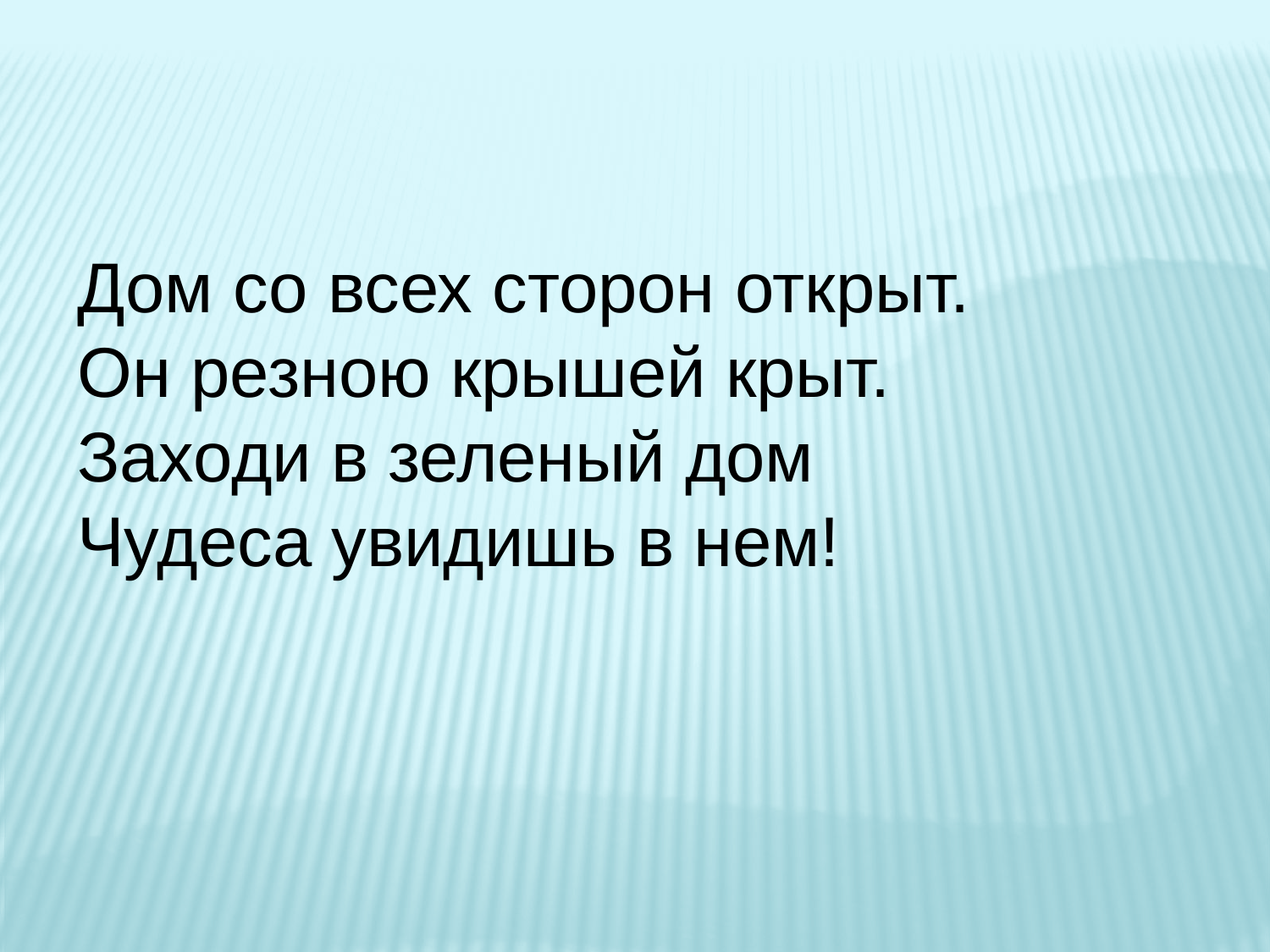

Дом со всех сторон открыт. 
Он резною крышей крыт. 
Заходи в зеленый дом 
Чудеса увидишь в нем!